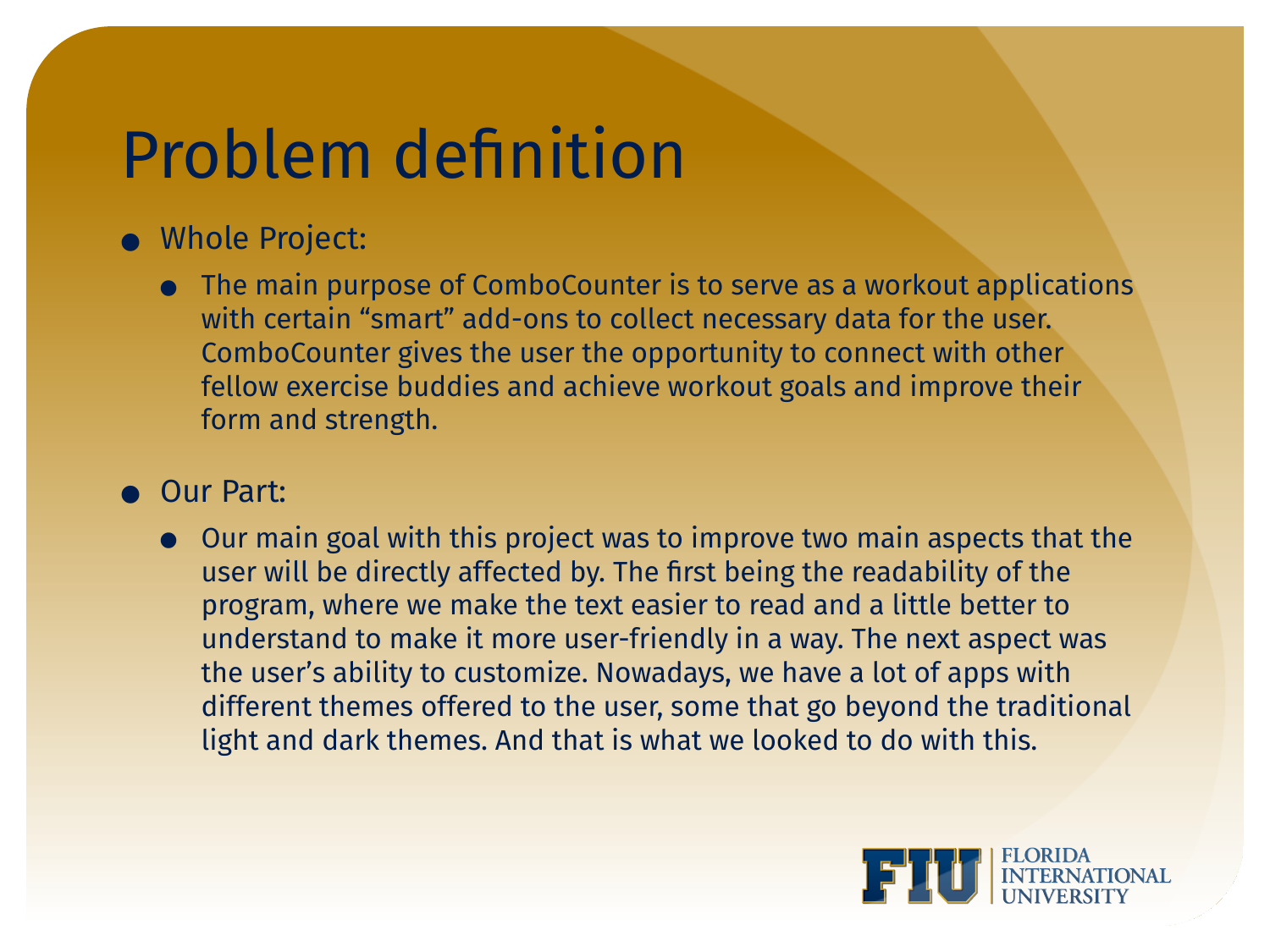

# Problem definition
Whole Project:
The main purpose of ComboCounter is to serve as a workout applications with certain “smart” add-ons to collect necessary data for the user. ComboCounter gives the user the opportunity to connect with other fellow exercise buddies and achieve workout goals and improve their form and strength.
Our Part:
Our main goal with this project was to improve two main aspects that the user will be directly affected by. The first being the readability of the program, where we make the text easier to read and a little better to understand to make it more user-friendly in a way. The next aspect was the user’s ability to customize. Nowadays, we have a lot of apps with different themes offered to the user, some that go beyond the traditional light and dark themes. And that is what we looked to do with this.